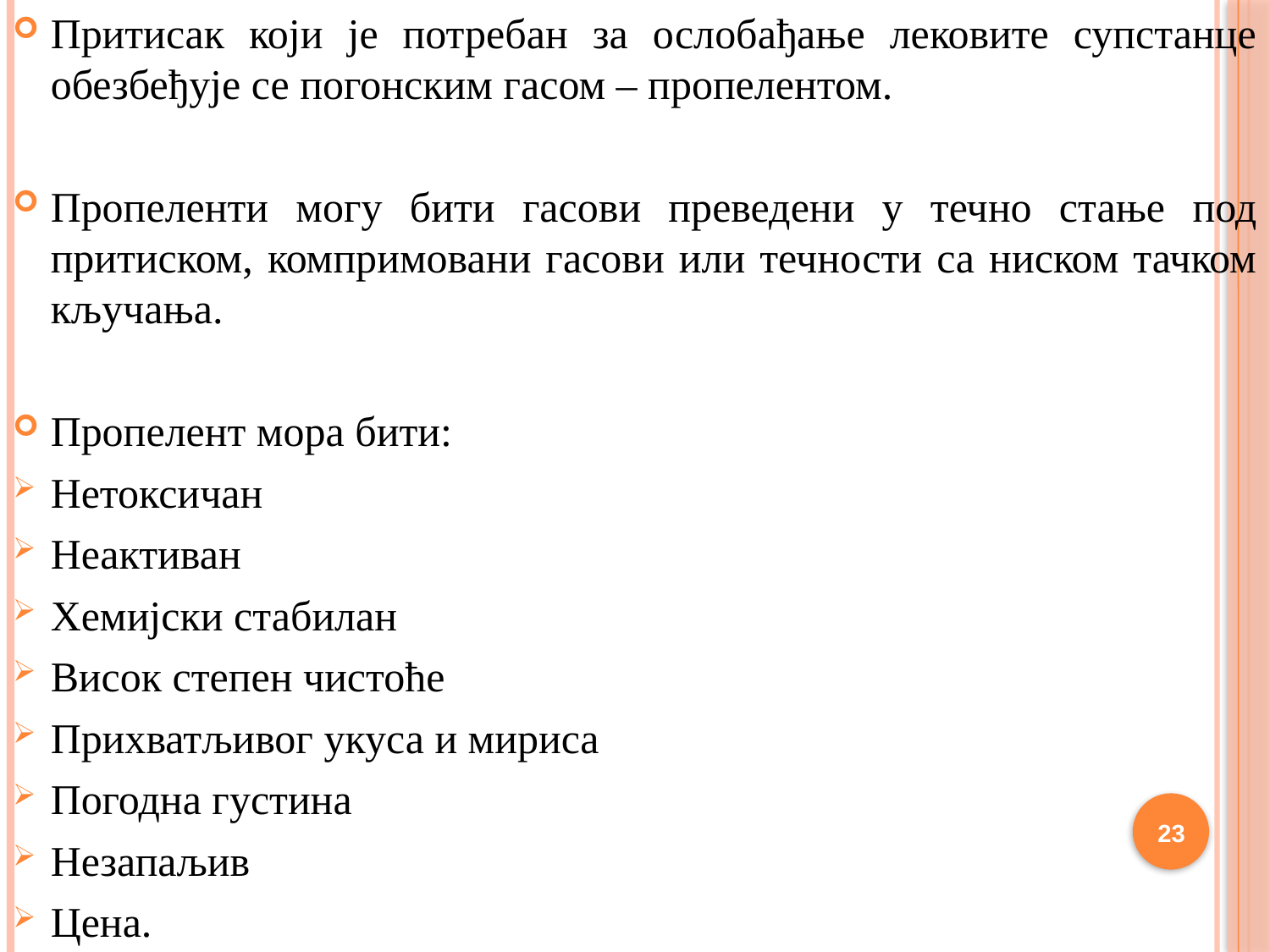

Притисак који је потребан за ослобађање лековите супстанце обезбеђује се погонским гасом – пропелентом.

Пропеленти могу бити гасови преведени у течно стање под притиском, компримовани гасови или течности са ниском тачком кључања.

Пропелент мора бити:
Нетоксичан
Неактиван
Хемијски стабилан
Висок степен чистоће
Прихватљивог укуса и мириса
Погодна густина
Незапаљив
Цена.
23